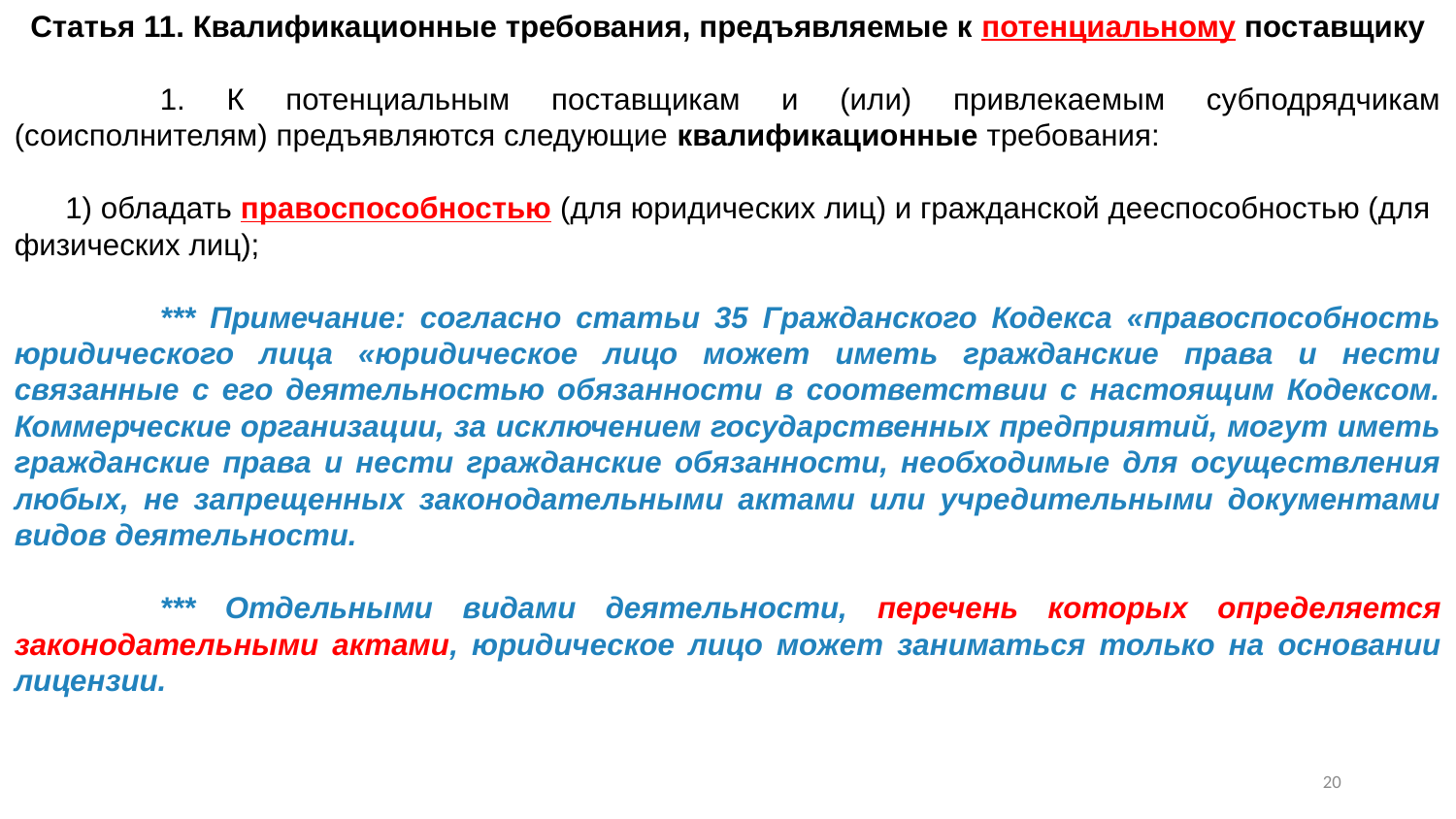

Статья 11. Квалификационные требования, предъявляемые к потенциальному поставщику

	1. К потенциальным поставщикам и (или) привлекаемым субподрядчикам (соисполнителям) предъявляются следующие квалификационные требования:

      1) обладать правоспособностью (для юридических лиц) и гражданской дееспособностью (для физических лиц);

	*** Примечание: согласно статьи 35 Гражданского Кодекса «правоспособность юридического лица «юридическое лицо может иметь гражданские права и нести связанные с его деятельностью обязанности в соответствии с настоящим Кодексом. Коммерческие организации, за исключением государственных предприятий, могут иметь гражданские права и нести гражданские обязанности, необходимые для осуществления любых, не запрещенных законодательными актами или учредительными документами видов деятельности.

	*** Отдельными видами деятельности, перечень которых определяется законодательными актами, юридическое лицо может заниматься только на основании лицензии.

20